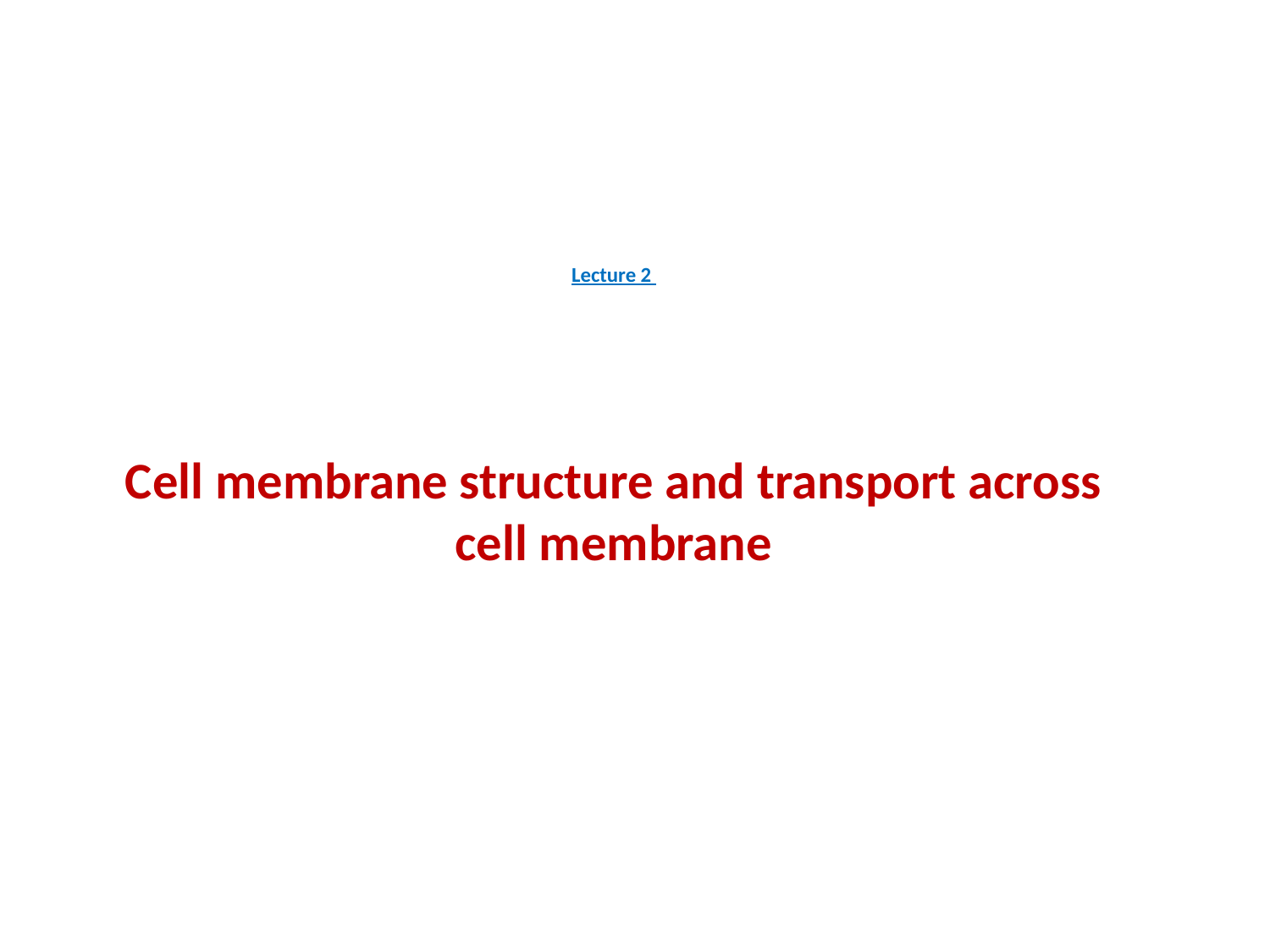

# Lecture 2 Cell membrane structure and transport across cell membrane